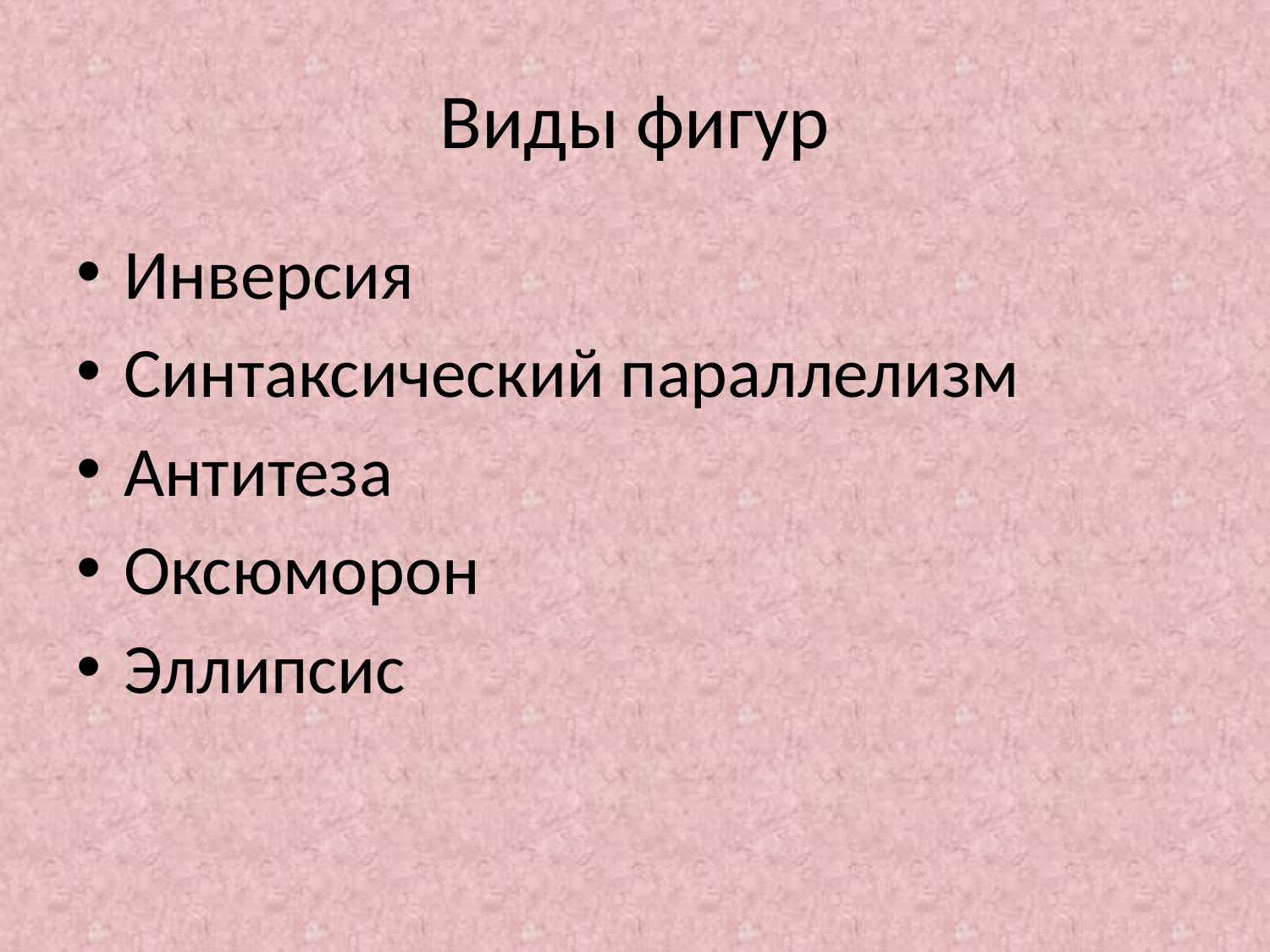

# Виды фигур
Инверсия
Синтаксический параллелизм
Антитеза
Оксюморон
Эллипсис